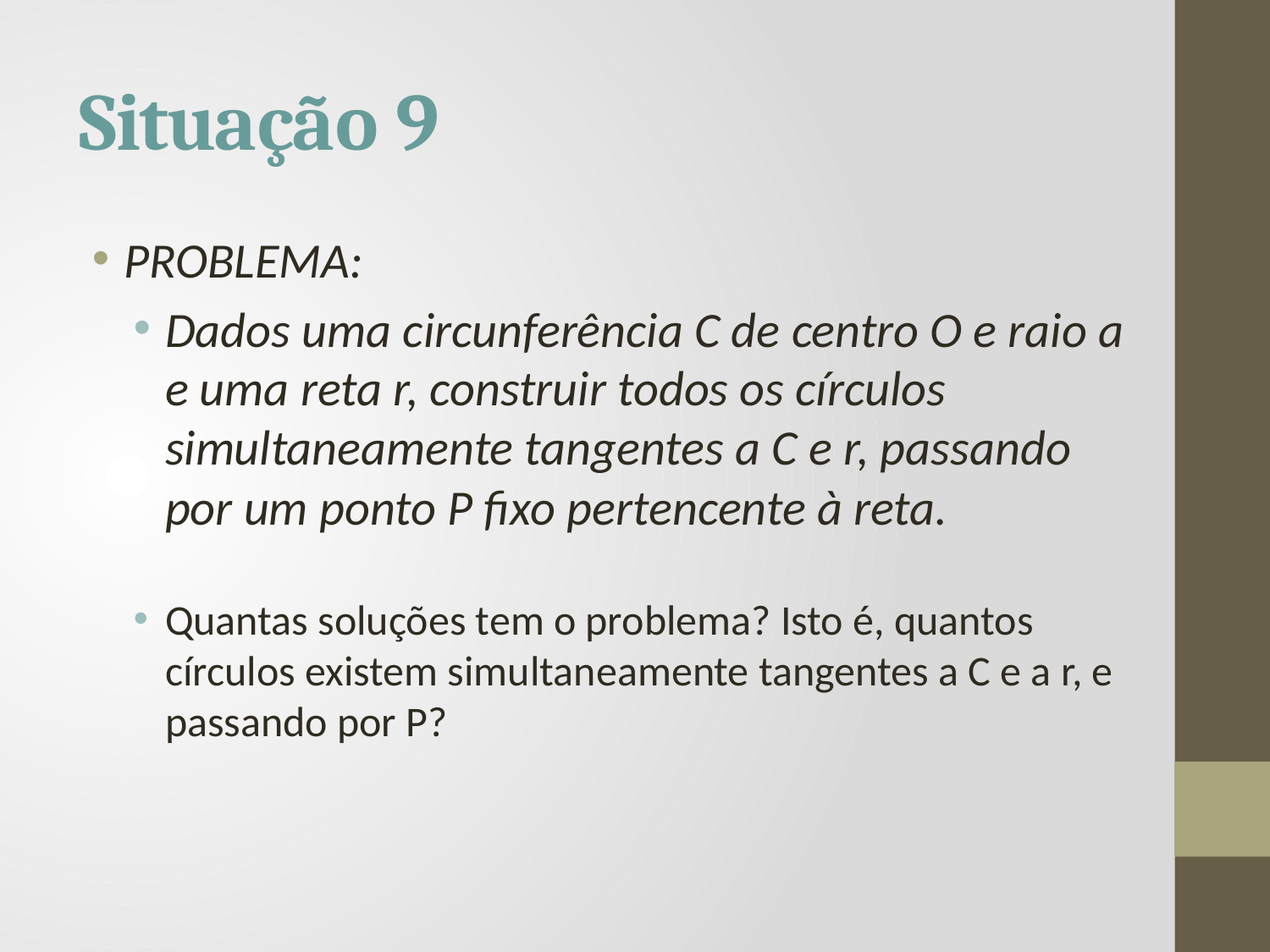

# Situação 9
PROBLEMA:
Dados uma circunferência C de centro O e raio a e uma reta r, construir todos os círculos simultaneamente tangentes a C e r, passando por um ponto P fixo pertencente à reta.

Quantas soluções tem o problema? Isto é, quantos círculos existem simultaneamente tangentes a C e a r, e passando por P?